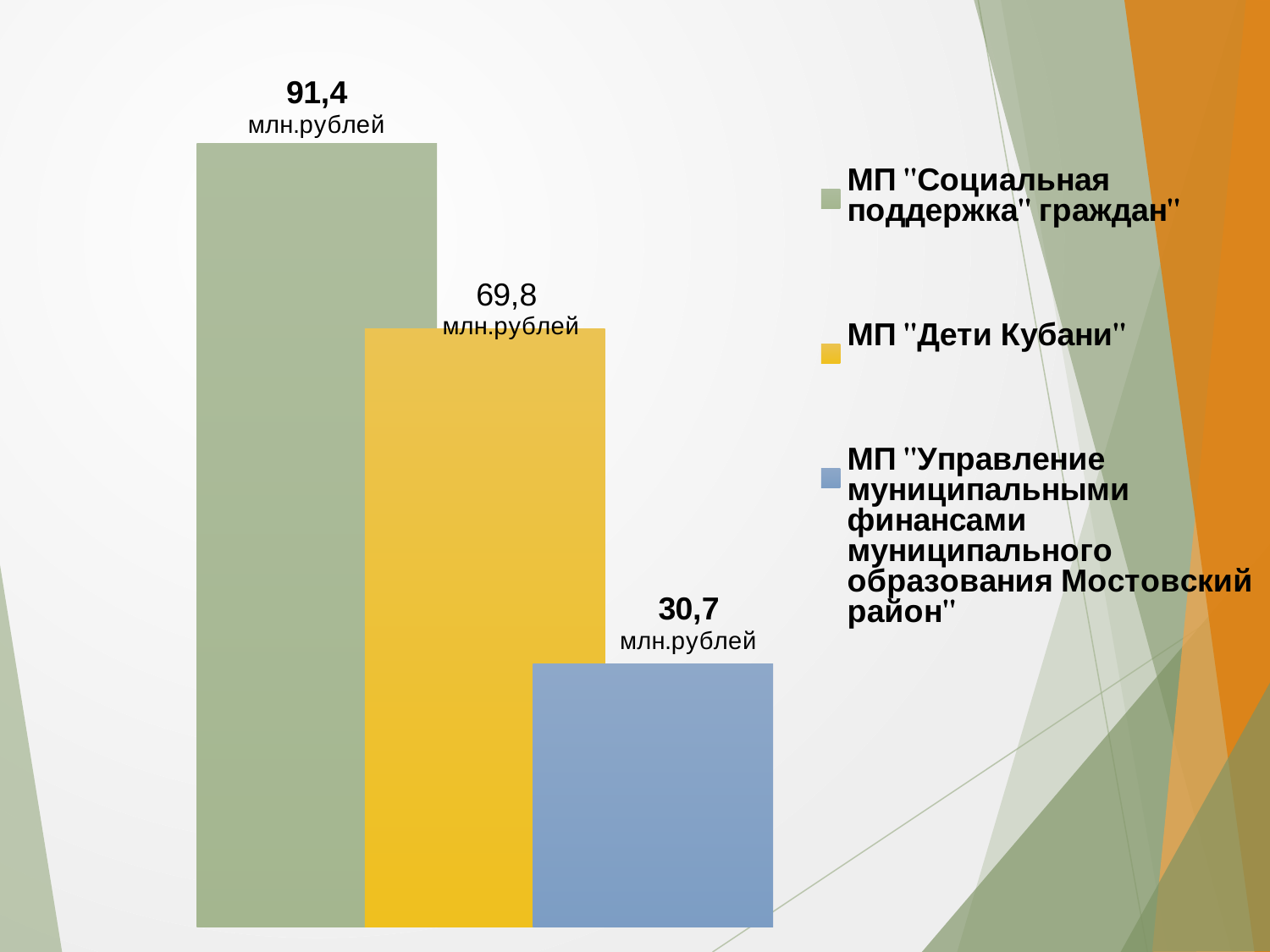

### Chart

| Category | МП "Социальная поддержка" граждан" | МП "Дети Кубани" | МП "Управление муниципальными финансами муниципального образования Мостовский район" |
|---|---|---|---|
|  | 91.4 | 69.8 | 30.7 |
#